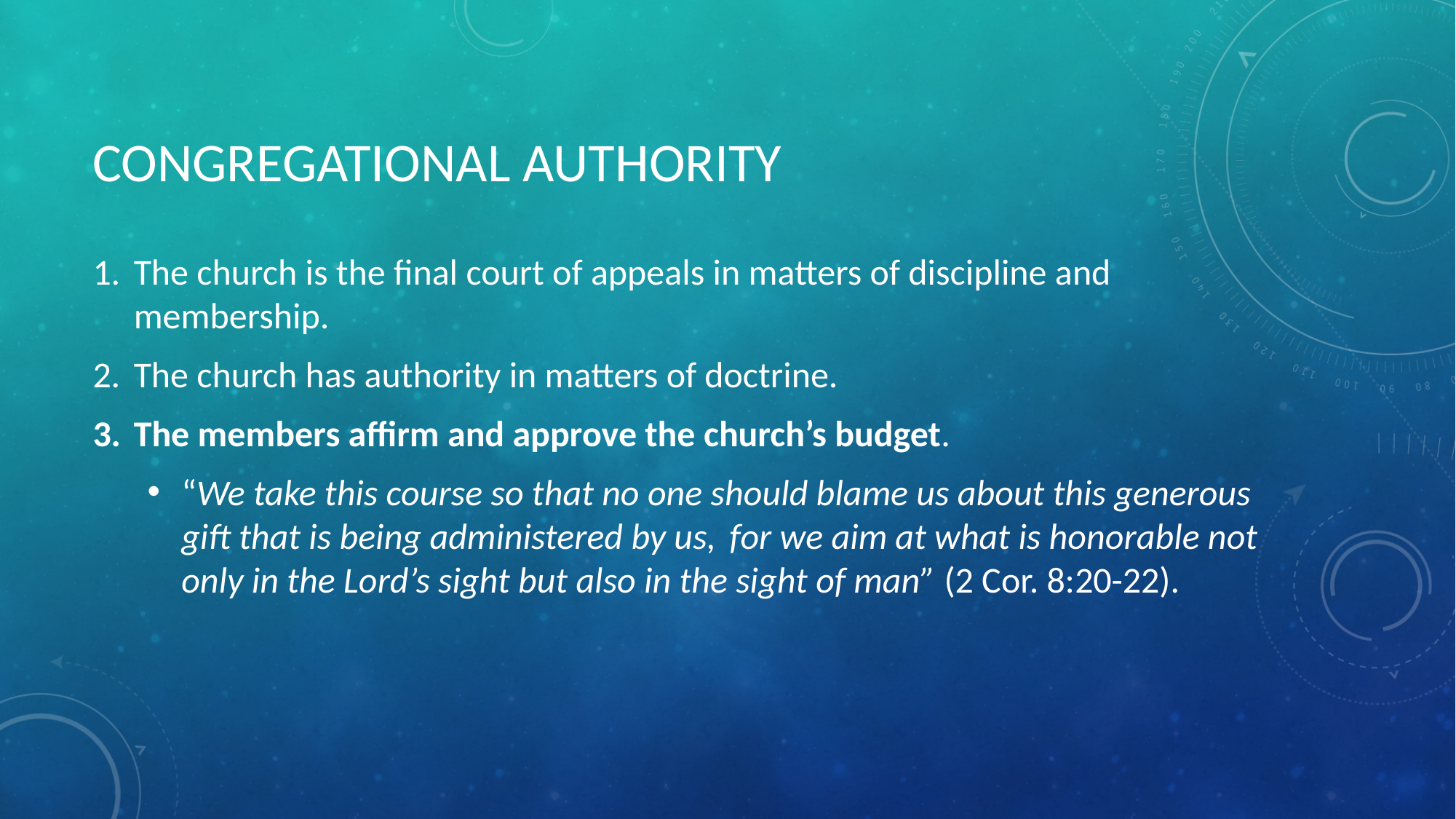

# Congregational Authority
The church is the final court of appeals in matters of discipline and membership.
The church has authority in matters of doctrine.
The members affirm and approve the church’s budget.
“We take this course so that no one should blame us about this generous gift that is being administered by us,  for we aim at what is honorable not only in the Lord’s sight but also in the sight of man” (2 Cor. 8:20-22).